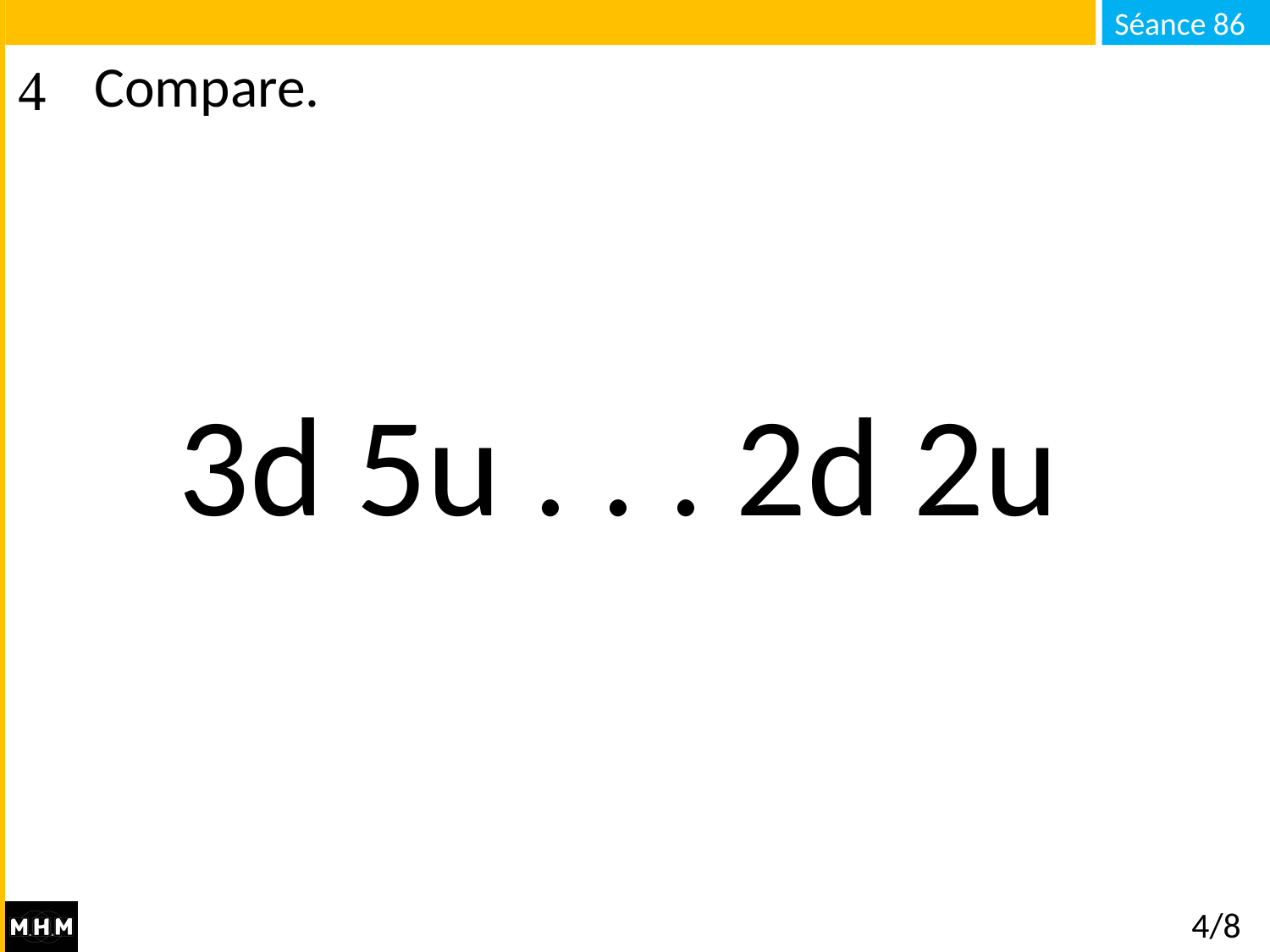

# Compare.
3d 5u . . . 2d 2u
4/8